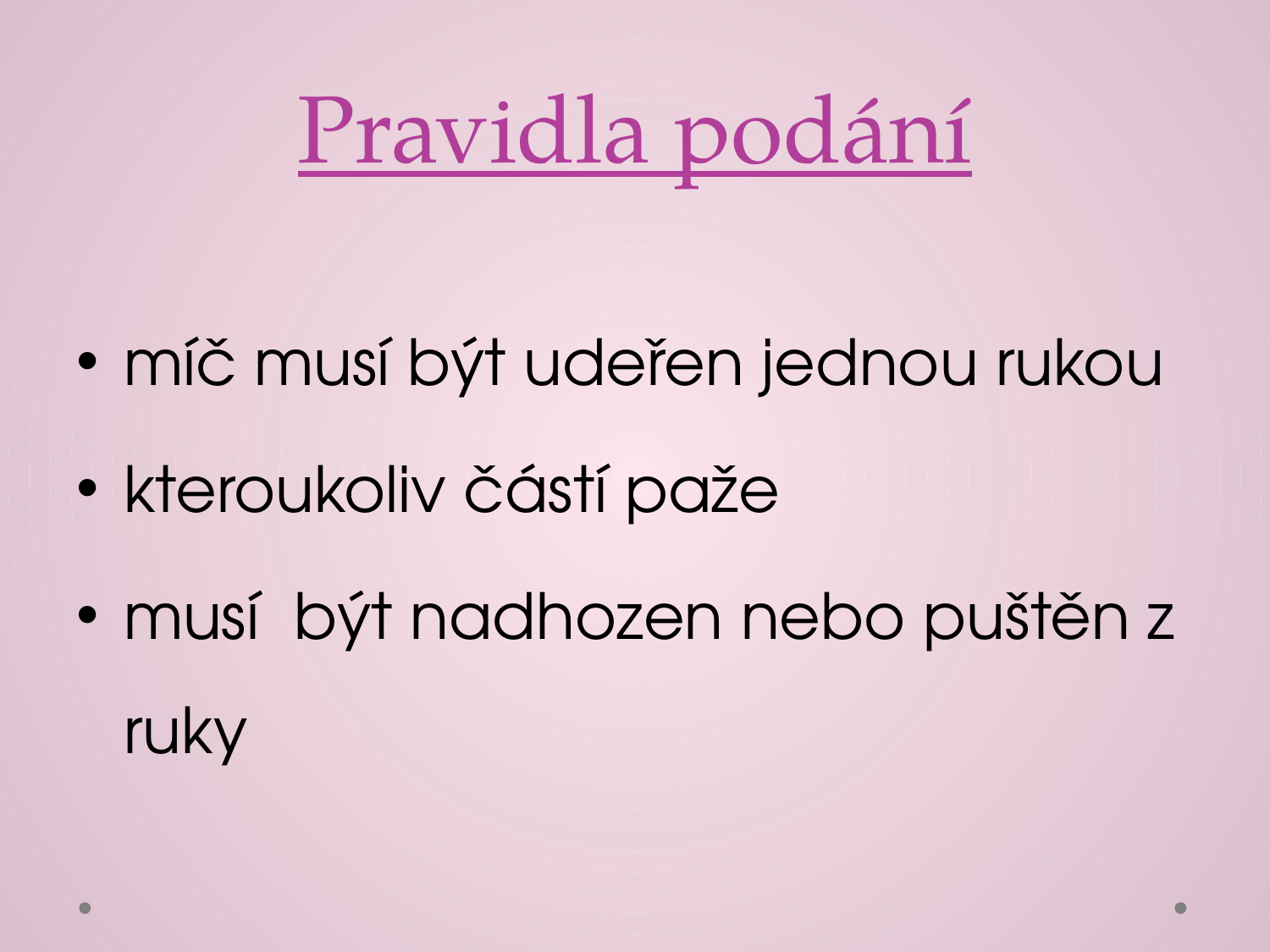

# Pravidla podání

míč musí být udeřen jednou rukou
kteroukoliv částí paže
musí  být nadhozen nebo puštěn z ruky